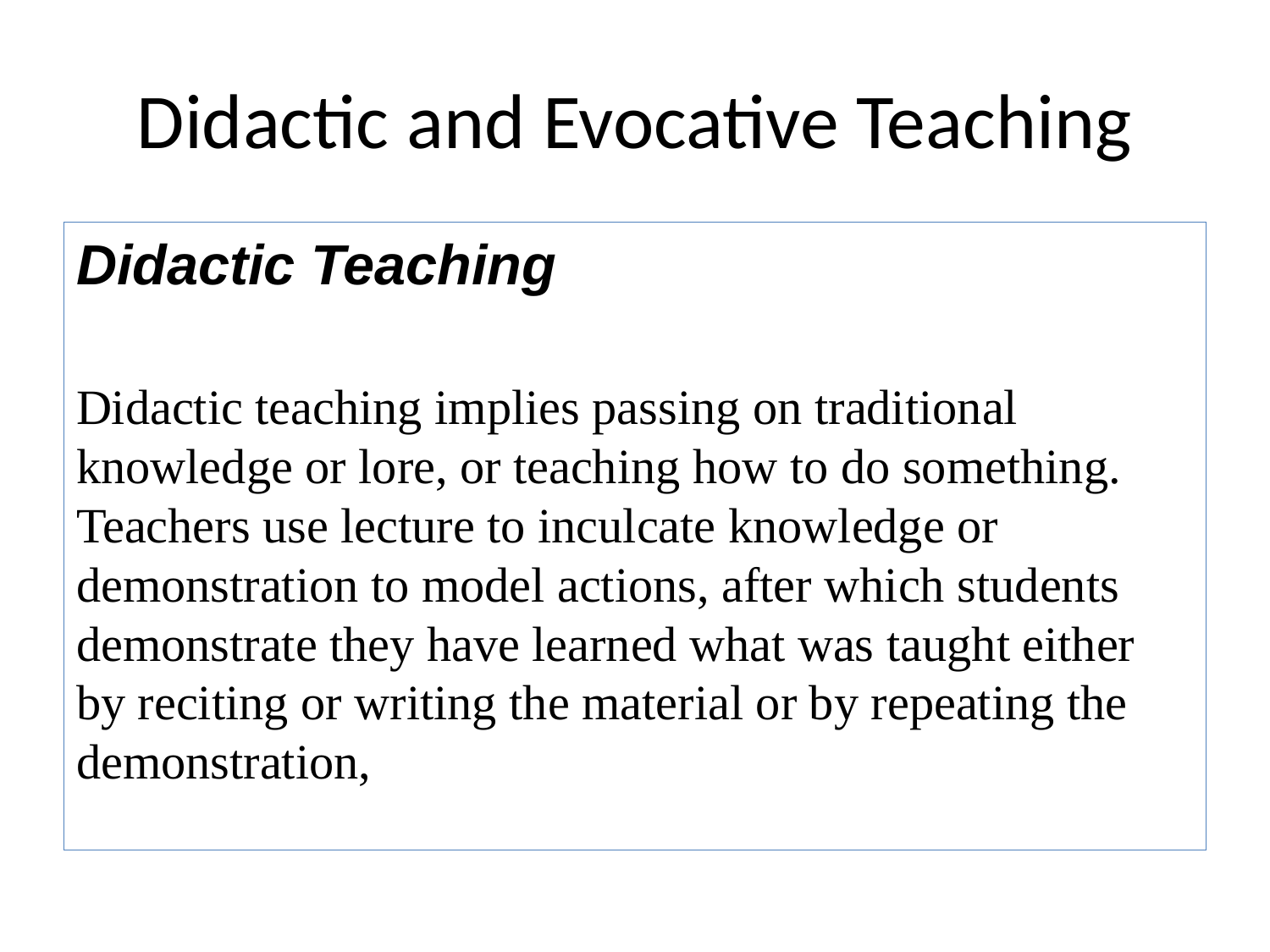

# Didactic and Evocative Teaching
Didactic Teaching

Didactic teaching implies passing on traditional knowledge or lore, or teaching how to do something. Teachers use lecture to inculcate knowledge or demonstration to model actions, after which students demonstrate they have learned what was taught either by reciting or writing the material or by repeating the demonstration,